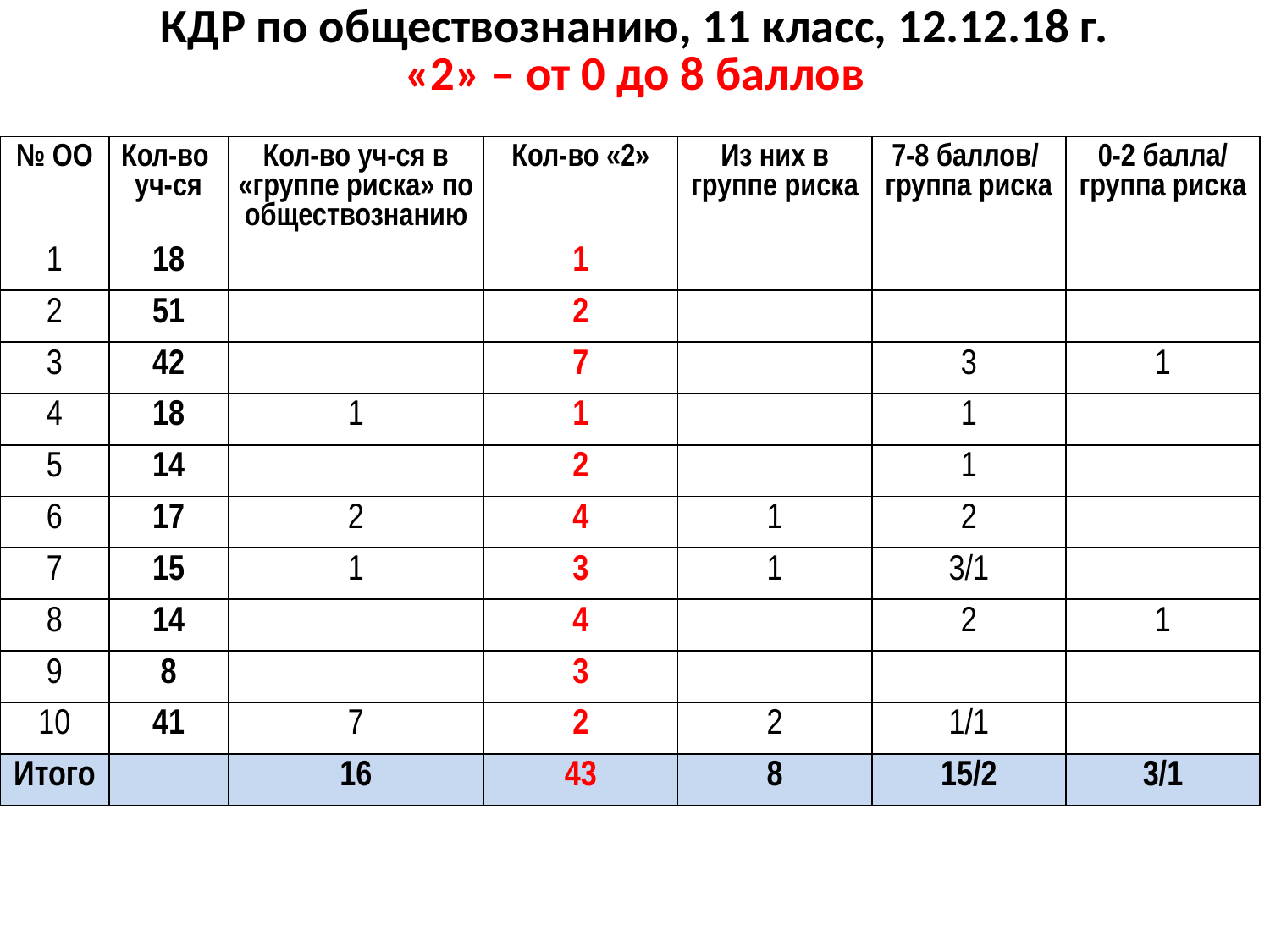

# КДР по обществознанию, 11 класс, 12.12.18 г. «2» – от 0 до 8 баллов
| № ОО | Кол-во уч-ся | Кол-во уч-ся в «группе риска» по обществознанию | Кол-во «2» | Из них в группе риска | 7-8 баллов/ группа риска | 0-2 балла/ группа риска |
| --- | --- | --- | --- | --- | --- | --- |
| 1 | 18 |  | 1 |  |  |  |
| 2 | 51 |  | 2 |  |  |  |
| 3 | 42 |  | 7 |  | 3 | 1 |
| 4 | 18 | 1 | 1 |  | 1 |  |
| 5 | 14 |  | 2 |  | 1 |  |
| 6 | 17 | 2 | 4 | 1 | 2 |  |
| 7 | 15 | 1 | 3 | 1 | 3/1 |  |
| 8 | 14 |  | 4 |  | 2 | 1 |
| 9 | 8 |  | 3 |  |  |  |
| 10 | 41 | 7 | 2 | 2 | 1/1 |  |
| Итого |  | 16 | 43 | 8 | 15/2 | 3/1 |